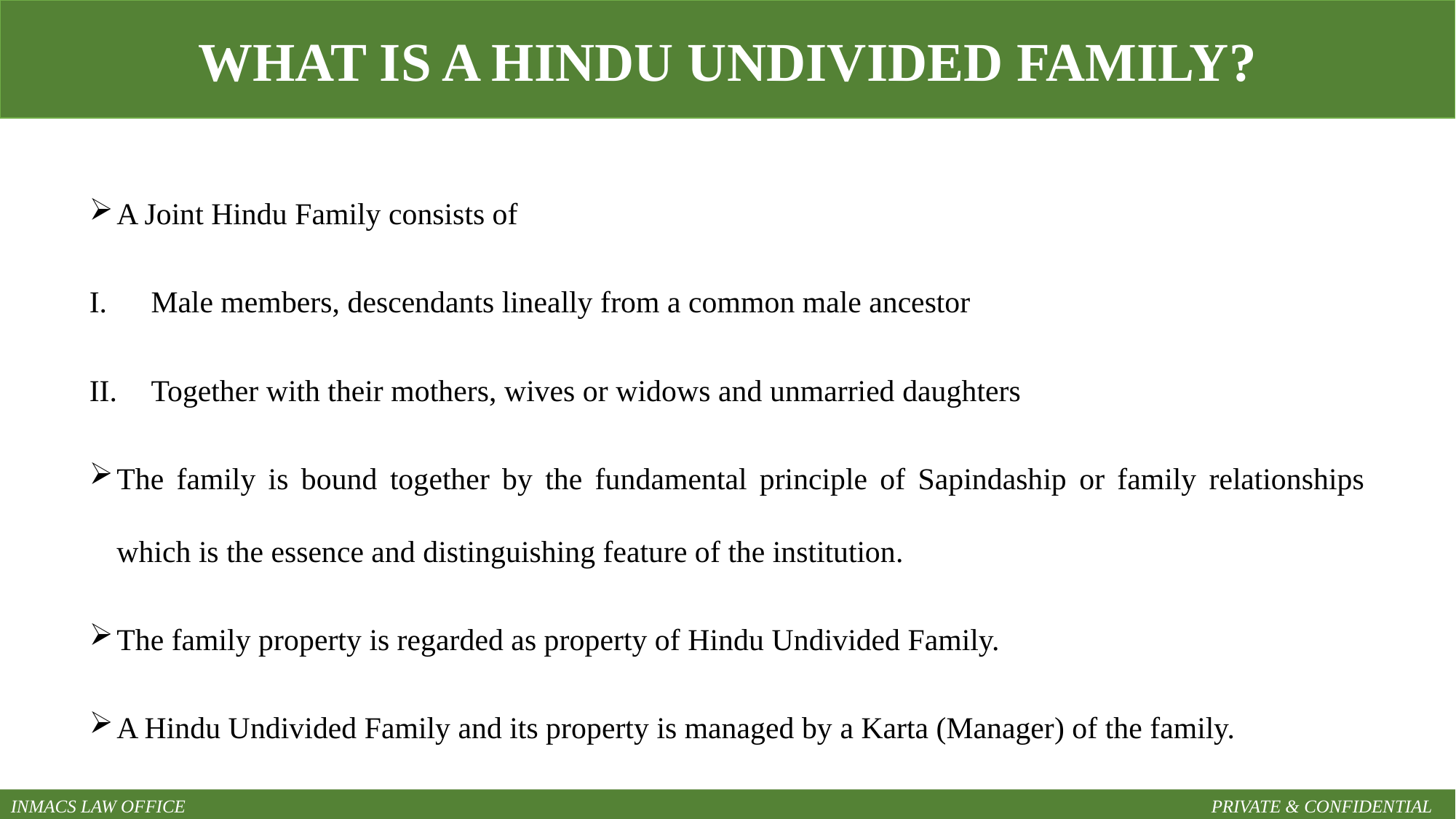

WHAT IS A HINDU UNDIVIDED FAMILY?
A Joint Hindu Family consists of
Male members, descendants lineally from a common male ancestor
Together with their mothers, wives or widows and unmarried daughters
The family is bound together by the fundamental principle of Sapindaship or family relationships which is the essence and distinguishing feature of the institution.
The family property is regarded as property of Hindu Undivided Family.
A Hindu Undivided Family and its property is managed by a Karta (Manager) of the family.
INMACS LAW OFFICE										PRIVATE & CONFIDENTIAL